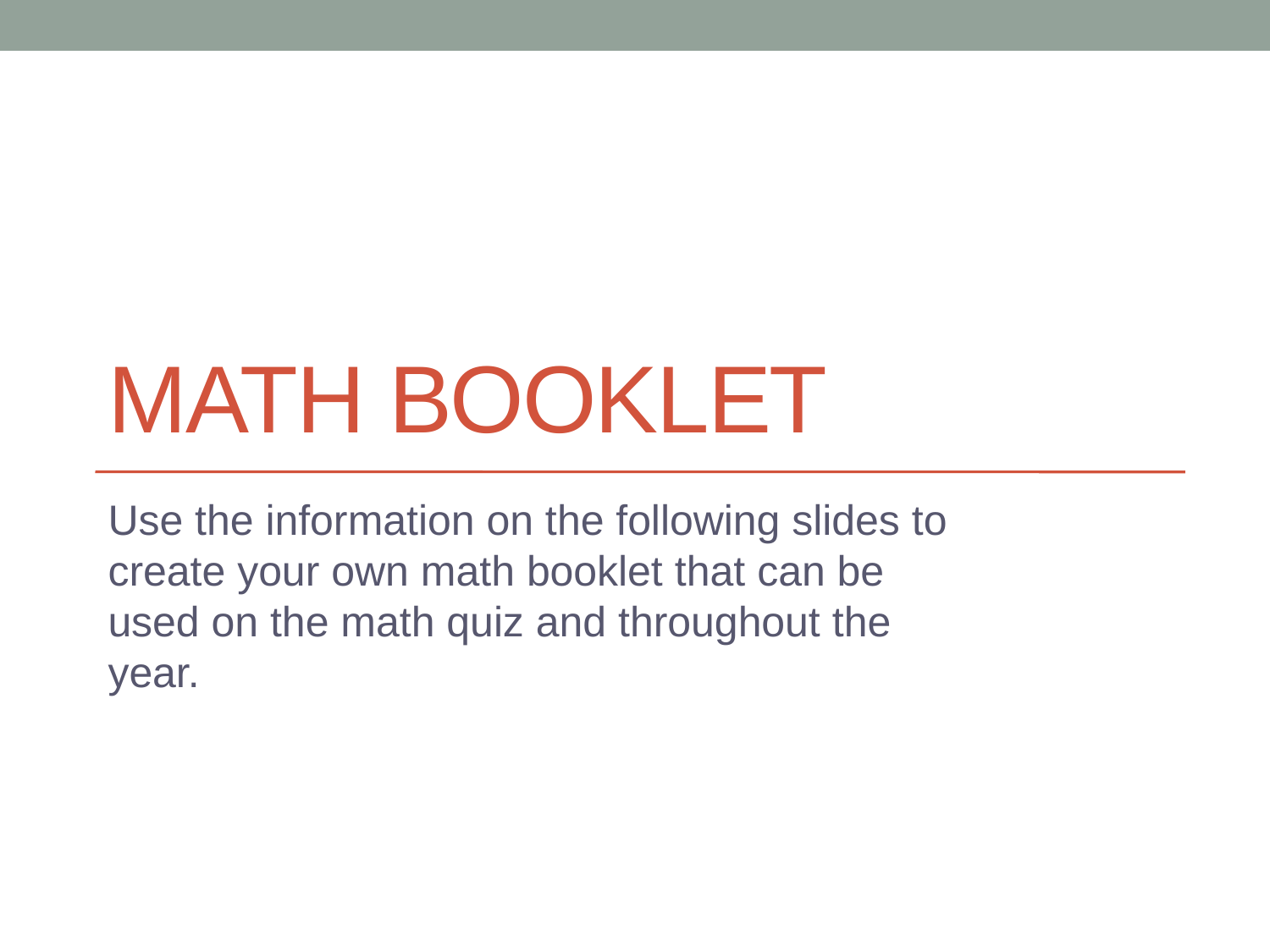

# Math Booklet
Use the information on the following slides to create your own math booklet that can be used on the math quiz and throughout the year.